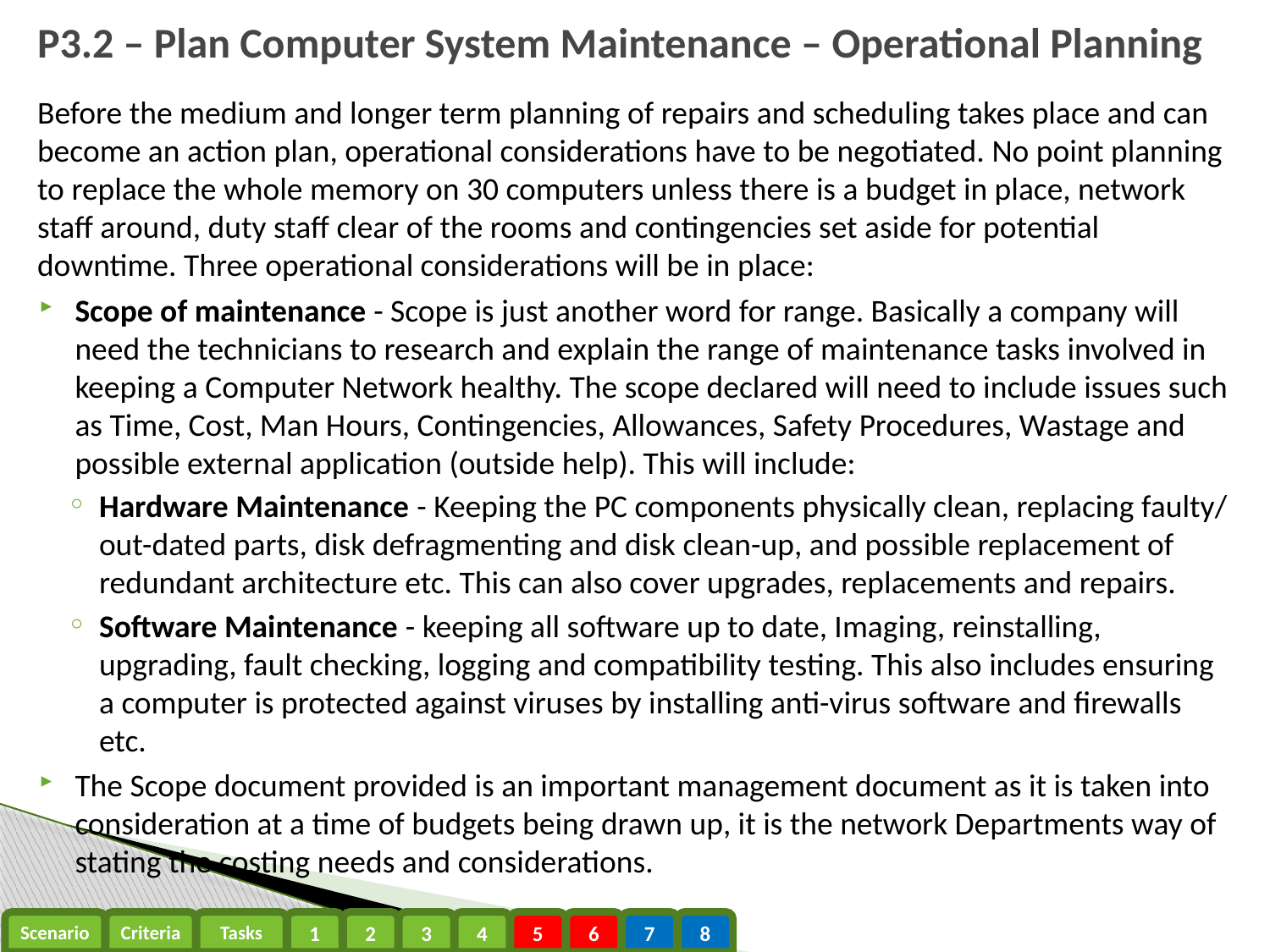

# P3.2 – Plan Computer System Maintenance – Operational Planning
Before the medium and longer term planning of repairs and scheduling takes place and can become an action plan, operational considerations have to be negotiated. No point planning to replace the whole memory on 30 computers unless there is a budget in place, network staff around, duty staff clear of the rooms and contingencies set aside for potential downtime. Three operational considerations will be in place:
Scope of maintenance - Scope is just another word for range. Basically a company will need the technicians to research and explain the range of maintenance tasks involved in keeping a Computer Network healthy. The scope declared will need to include issues such as Time, Cost, Man Hours, Contingencies, Allowances, Safety Procedures, Wastage and possible external application (outside help). This will include:
Hardware Maintenance - Keeping the PC components physically clean, replacing faulty/ out-dated parts, disk defragmenting and disk clean-up, and possible replacement of redundant architecture etc. This can also cover upgrades, replacements and repairs.
Software Maintenance - keeping all software up to date, Imaging, reinstalling, upgrading, fault checking, logging and compatibility testing. This also includes ensuring a computer is protected against viruses by installing anti-virus software and firewalls etc.
The Scope document provided is an important management document as it is taken into consideration at a time of budgets being drawn up, it is the network Departments way of stating the costing needs and considerations.